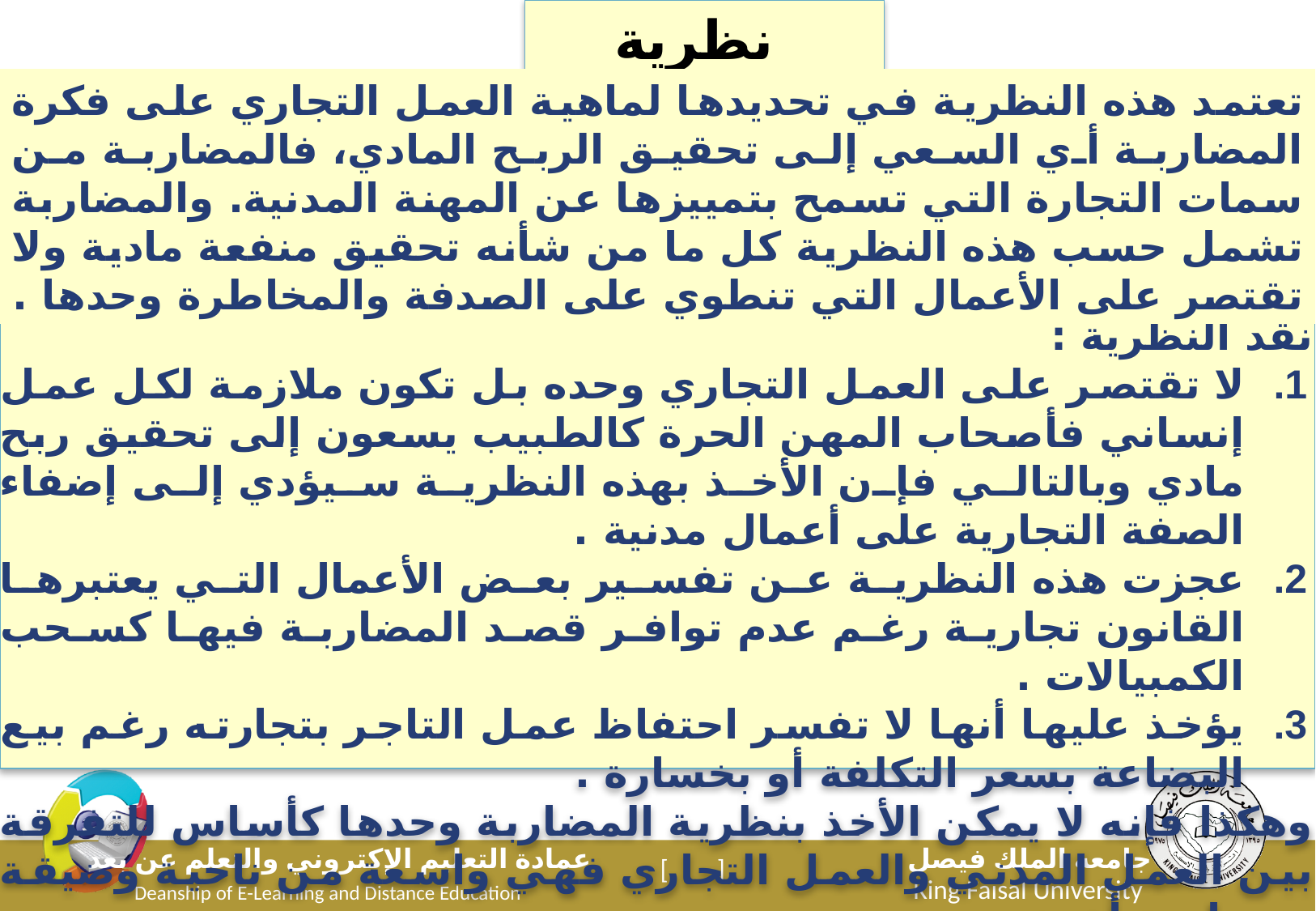

نظرية المضاربة
تعتمد هذه النظرية في تحديدها لماهية العمل التجاري على فكرة المضاربة أي السعي إلى تحقيق الربح المادي، فالمضاربة من سمات التجارة التي تسمح بتمييزها عن المهنة المدنية. والمضاربة تشمل حسب هذه النظرية كل ما من شأنه تحقيق منفعة مادية ولا تقتصر على الأعمال التي تنطوي على الصدفة والمخاطرة وحدها .
نقد النظرية :
لا تقتصر على العمل التجاري وحده بل تكون ملازمة لكل عمل إنساني فأصحاب المهن الحرة كالطبيب يسعون إلى تحقيق ربح مادي وبالتالي فإن الأخذ بهذه النظرية سيؤدي إلى إضفاء الصفة التجارية على أعمال مدنية .
عجزت هذه النظرية عن تفسير بعض الأعمال التي يعتبرها القانون تجارية رغم عدم توافر قصد المضاربة فيها كسحب الكمبيالات .
يؤخذ عليها أنها لا تفسر احتفاظ عمل التاجر بتجارته رغم بيع البضاعة بسعر التكلفة أو بخسارة .
وهكذا فإنه لا يمكن الأخذ بنظرية المضاربة وحدها كأساس للتفرقة بين العمل المدني والعمل التجاري فهي واسعة من ناحية وضيقة من ناحية أخرى .